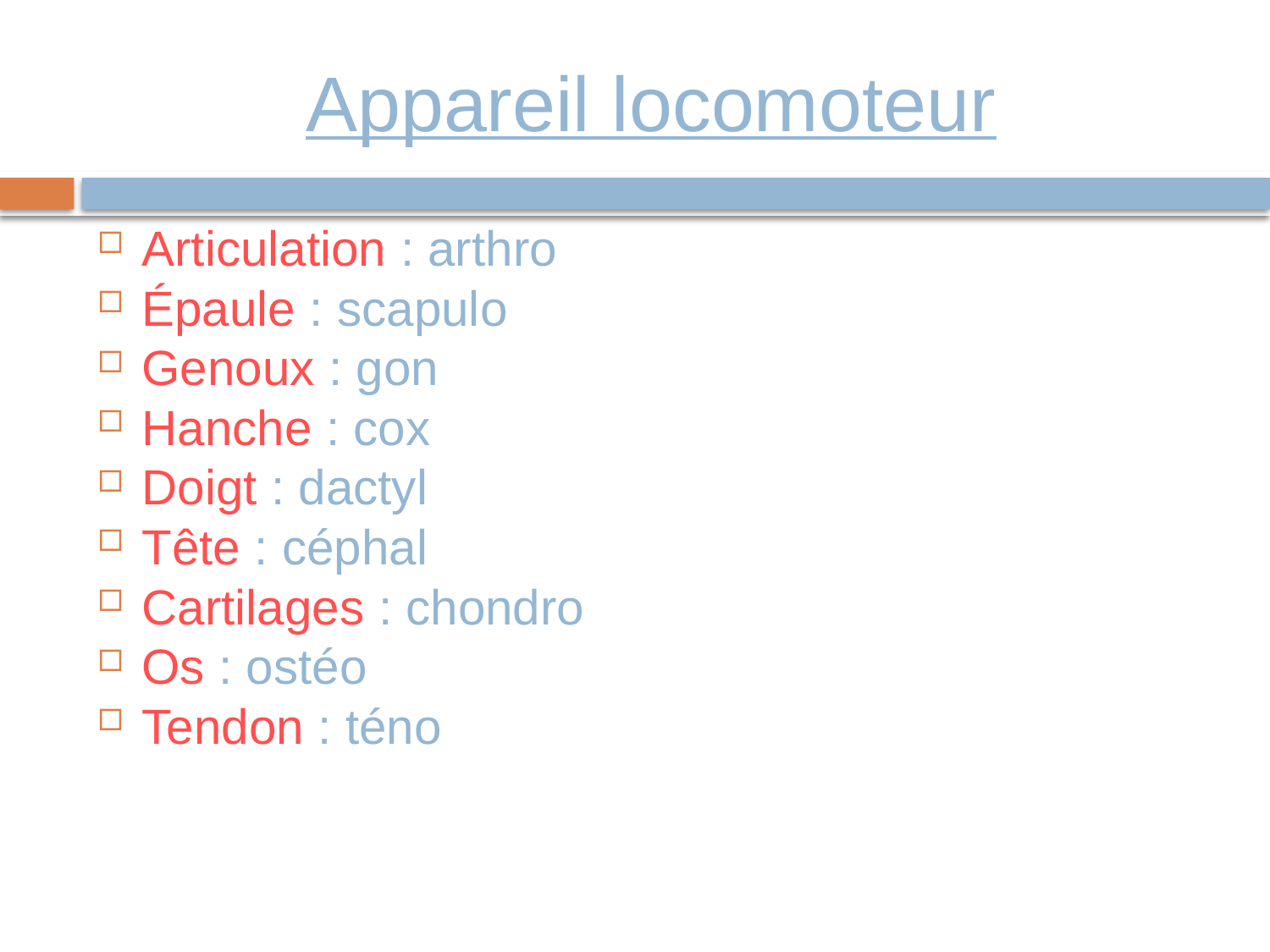

# Appareil locomoteur
Articulation : arthro
Épaule : scapulo
Genoux : gon
Hanche : cox
Doigt : dactyl
Tête : céphal
Cartilages : chondro
Os : ostéo
Tendon : téno